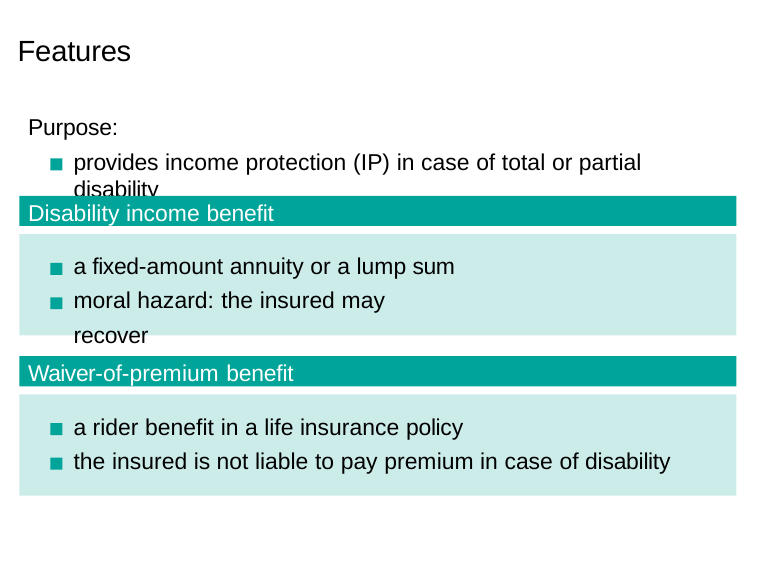

# Features
Purpose:
provides income protection (IP) in case of total or partial disability

Disability income benefit

a fixed-amount annuity or a lump sum moral hazard: the insured may recover
Waiver-of-premium benefit

a rider benefit in a life insurance policy
the insured is not liable to pay premium in case of disability
Jirˇí Valecký (VSB-TUO)
22 / 25